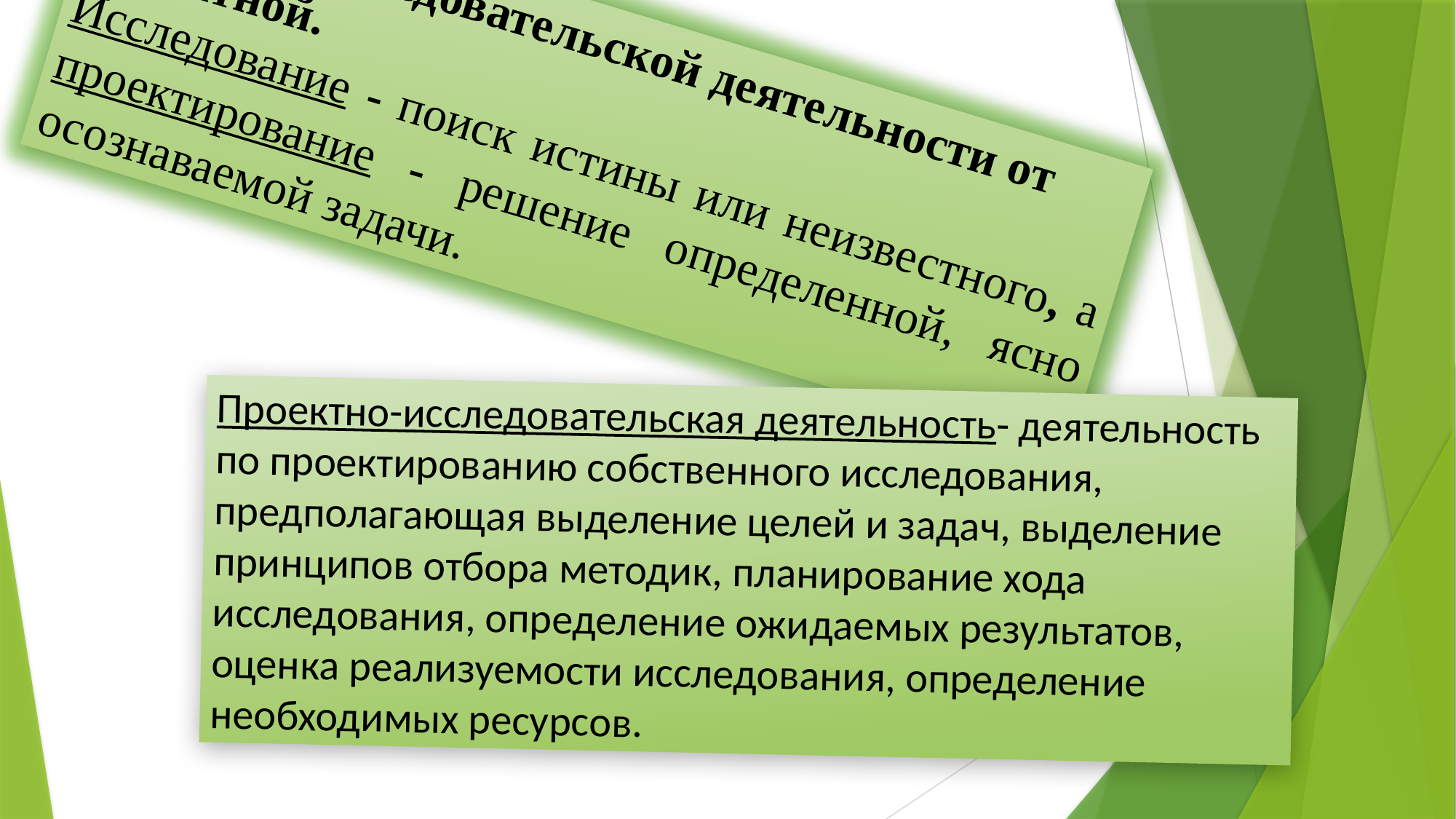

Отличие исследовательской деятельности от проектной.
Исследование - поиск истины или неизвестного, а проектирование - решение определенной, ясно осознаваемой задачи.
Проектно-исследовательская деятельность- деятельность по проектированию собственного исследования, предполагающая выделение целей и задач, выделение принципов отбора методик, планирование хода исследования, определение ожидаемых результатов, оценка реализуемости исследования, определение необходимых ресурсов.